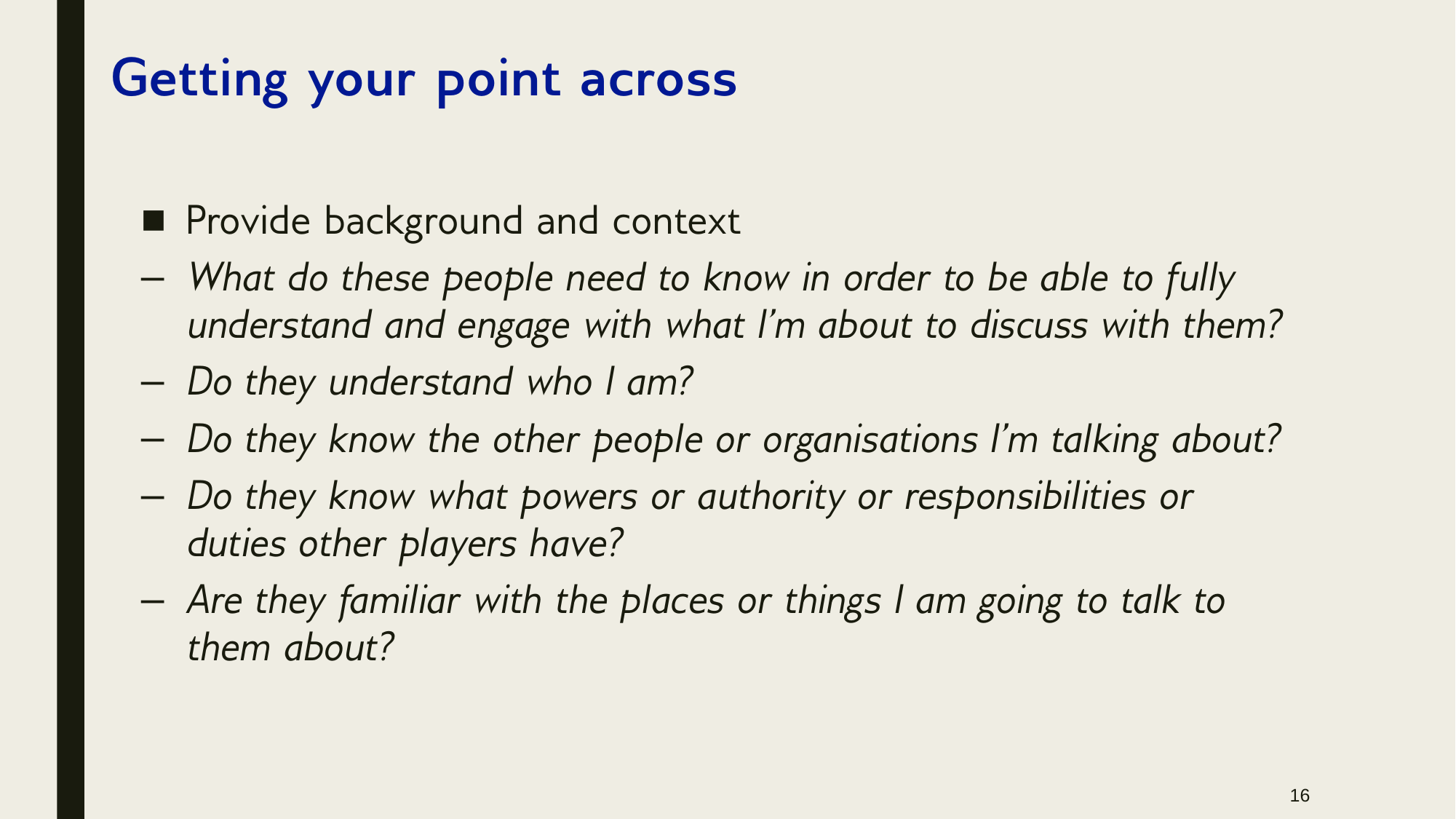

# Getting your point across
Provide background and context
What do these people need to know in order to be able to fully understand and engage with what I’m about to discuss with them?
Do they understand who I am?
Do they know the other people or organisations I’m talking about?
Do they know what powers or authority or responsibilities or duties other players have?
Are they familiar with the places or things I am going to talk to them about?

16